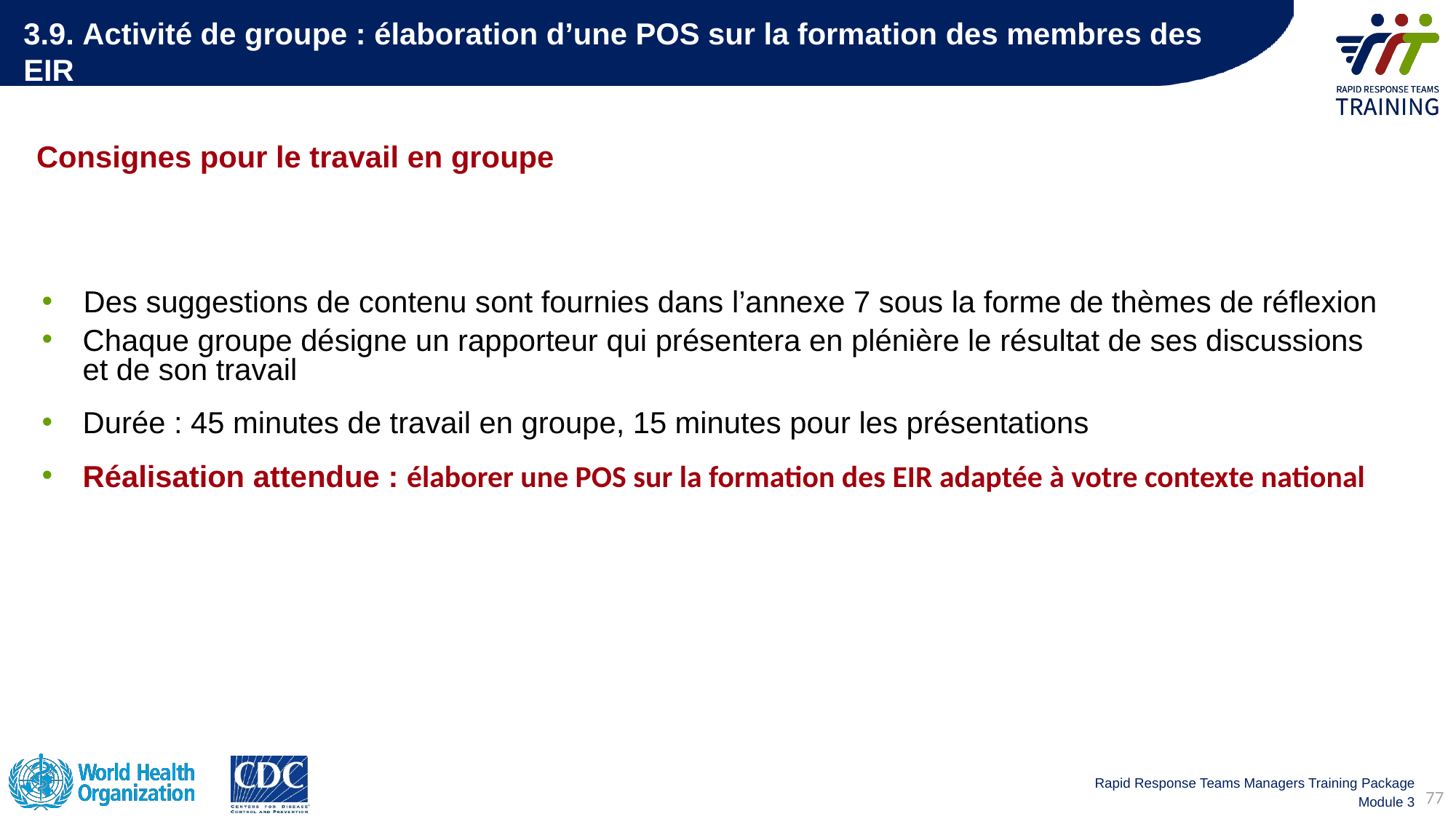

3.9. Activité de groupe : élaboration d’une POS sur la formation des membres des EIR
# Consignes pour le travail en groupe

Des suggestions de contenu sont fournies dans l’annexe 7 sous la forme de thèmes de réflexion
Chaque groupe désigne un rapporteur qui présentera en plénière le résultat de ses discussions et de son travail
Durée : 45 minutes de travail en groupe, 15 minutes pour les présentations
Réalisation attendue : élaborer une POS sur la formation des EIR adaptée à votre contexte national
77